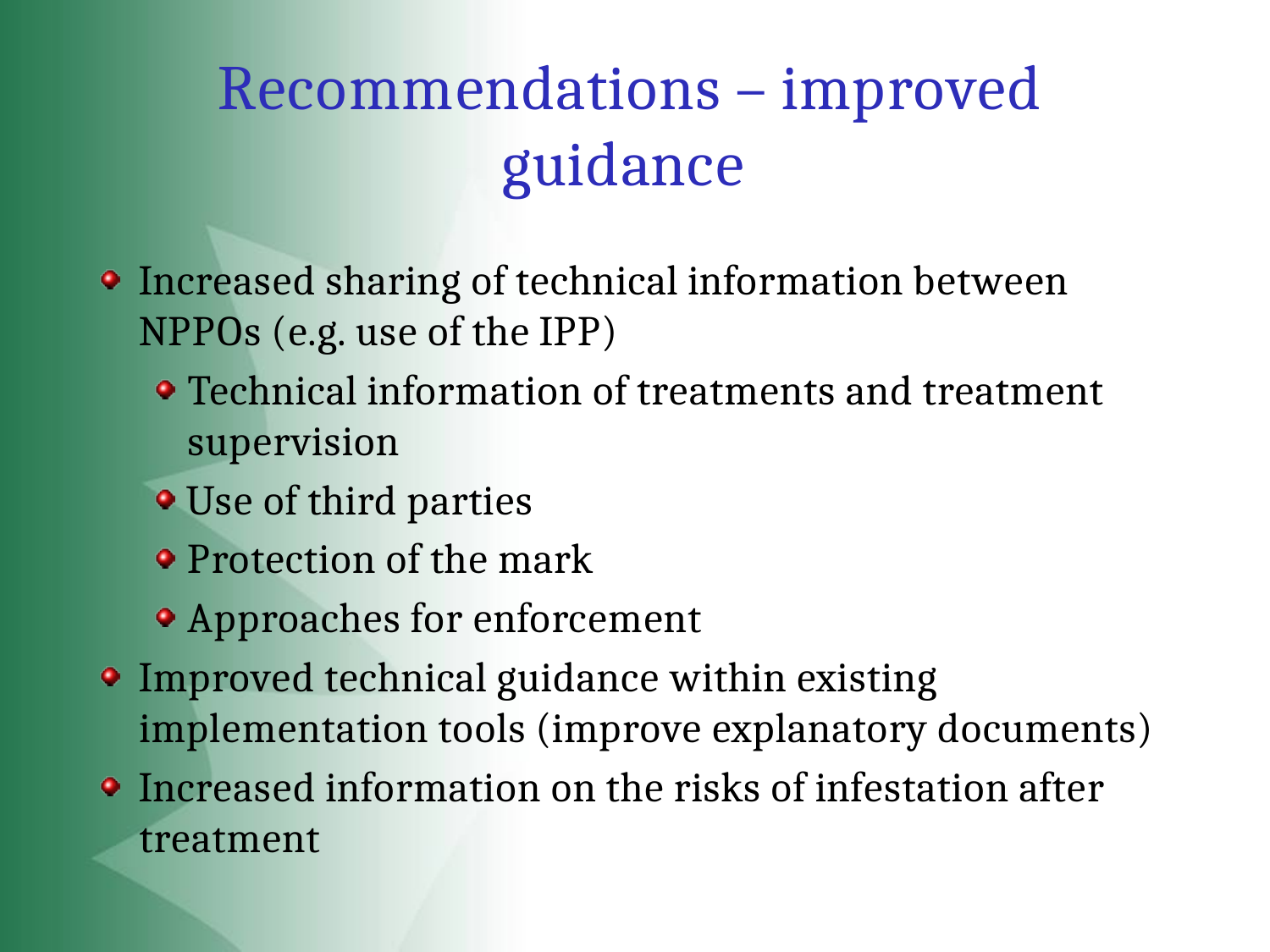

# Recommendations – improved guidance
Increased sharing of technical information between NPPOs (e.g. use of the IPP)
Technical information of treatments and treatment supervision
Use of third parties
Protection of the mark
Approaches for enforcement
Improved technical guidance within existing implementation tools (improve explanatory documents)
Increased information on the risks of infestation after treatment